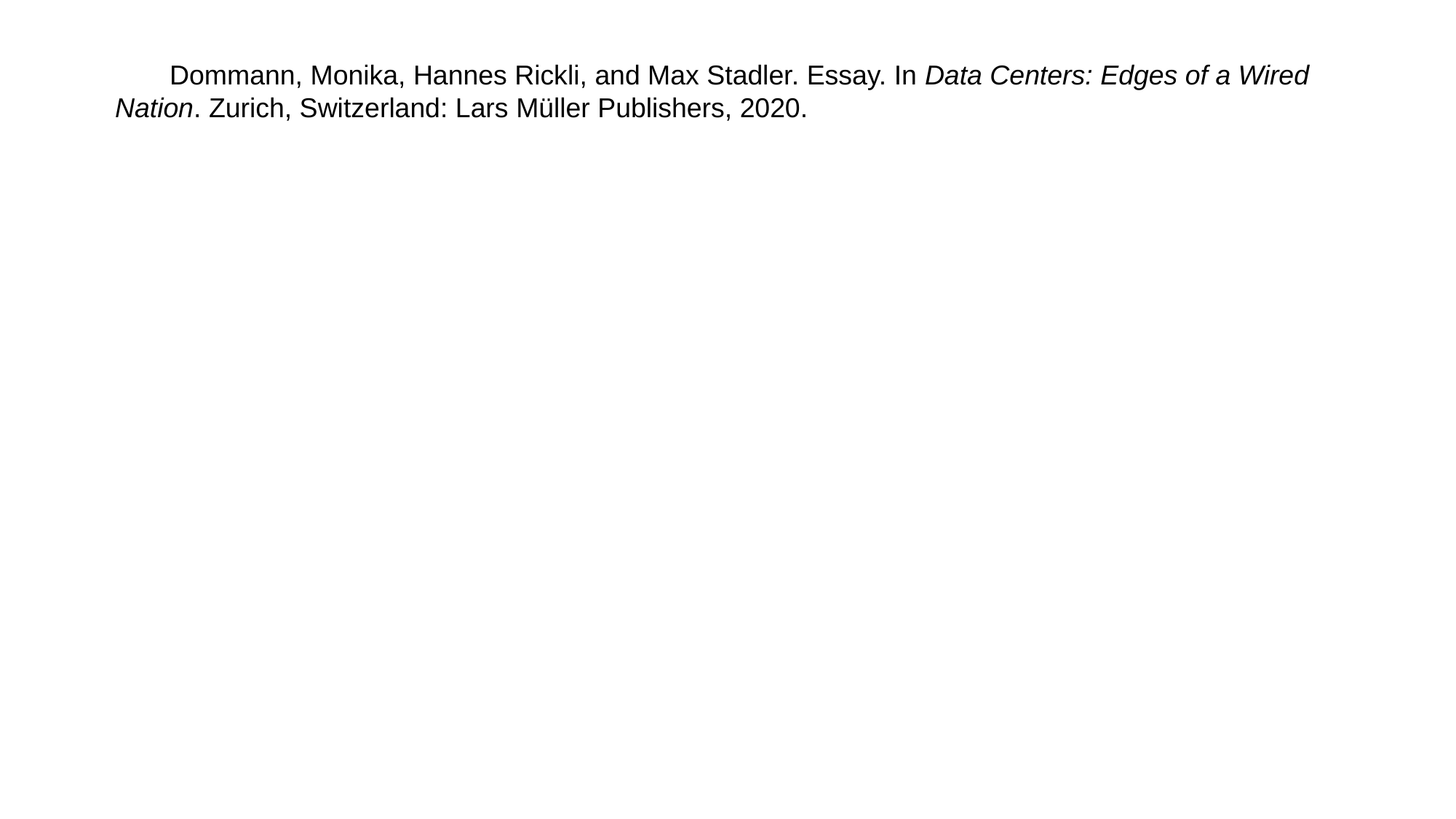

Dommann, Monika, Hannes Rickli, and Max Stadler. Essay. In Data Centers: Edges of a Wired Nation. Zurich, Switzerland: Lars Müller Publishers, 2020.